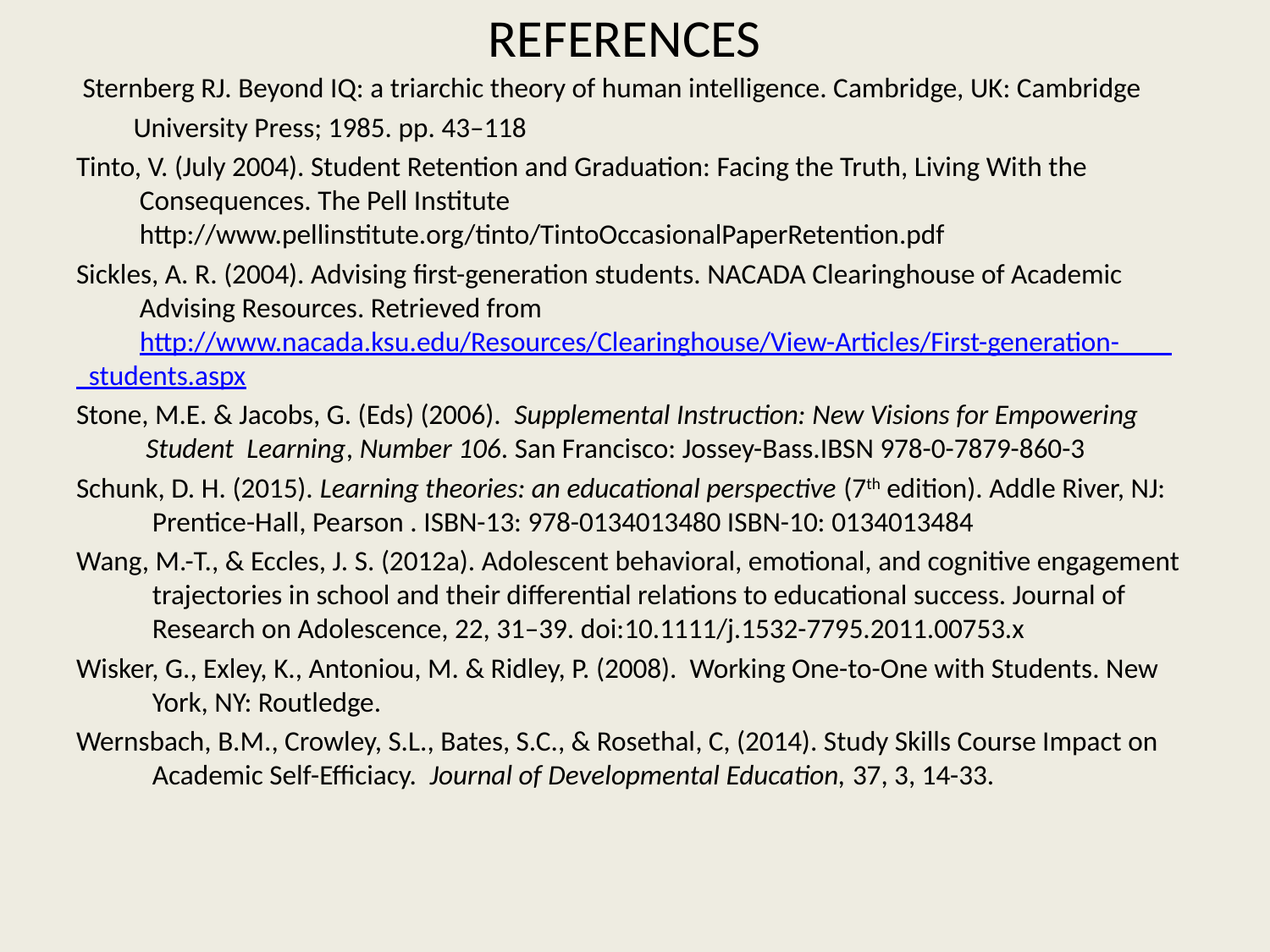

# REFERENCES
 Sternberg RJ. Beyond IQ: a triarchic theory of human intelligence. Cambridge, UK: Cambridge
         University Press; 1985. pp. 43–118
Tinto, V. (July 2004). Student Retention and Graduation: Facing the Truth, Living With the
          Consequences. The Pell Institute
          http://www.pellinstitute.org/tinto/TintoOccasionalPaperRetention.pdf
Sickles, A. R. (2004). Advising first-generation students. NACADA Clearinghouse of Academic
          Advising Resources. Retrieved from
          http://www.nacada.ksu.edu/Resources/Clearinghouse/View-Articles/First-generation-
          students.aspx
Stone, M.E. & Jacobs, G. (Eds) (2006).  Supplemental Instruction: New Visions for Empowering
           Student  Learning, Number 106. San Francisco: Jossey-Bass.IBSN 978-0-7879-860-3
Schunk, D. H. (2015). Learning theories: an educational perspective (7th edition). Addle River, NJ:
            Prentice-Hall, Pearson . ISBN-13: 978-0134013480 ISBN-10: 0134013484
Wang, M.-T., & Eccles, J. S. (2012a). Adolescent behavioral, emotional, and cognitive engagement
            trajectories in school and their differential relations to educational success. Journal of
            Research on Adolescence, 22, 31–39. doi:10.1111/j.1532-7795.2011.00753.x
Wisker, G., Exley, K., Antoniou, M. & Ridley, P. (2008).  Working One-to-One with Students. New
            York, NY: Routledge.
Wernsbach, B.M., Crowley, S.L., Bates, S.C., & Rosethal, C, (2014). Study Skills Course Impact on
            Academic Self-Efficiacy.  Journal of Developmental Education, 37, 3, 14-33.